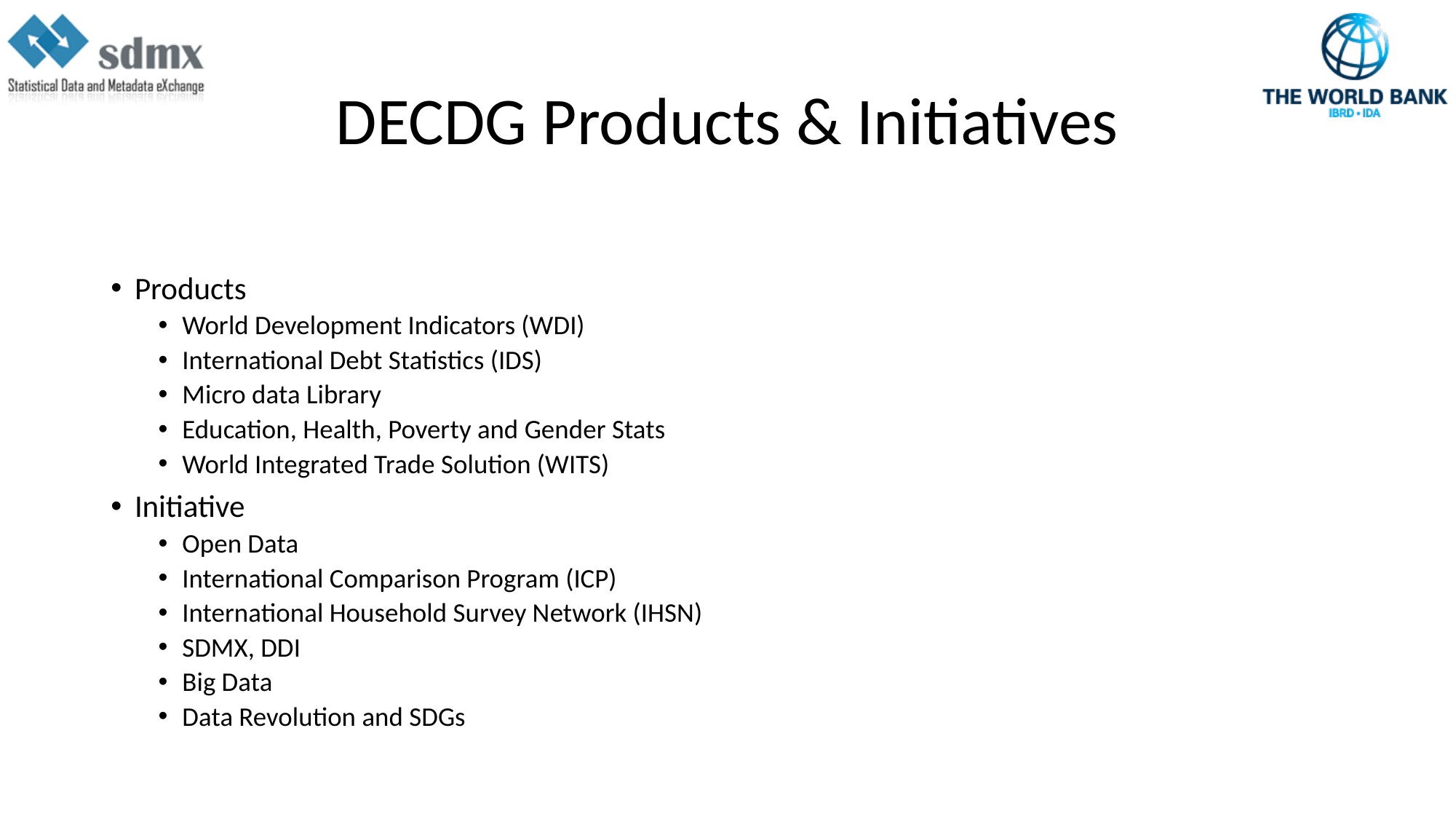

# DECDG Products & Initiatives

Products
World Development Indicators (WDI)
International Debt Statistics (IDS)
Micro data Library
Education, Health, Poverty and Gender Stats
World Integrated Trade Solution (WITS)
Initiative
Open Data
International Comparison Program (ICP)
International Household Survey Network (IHSN)
SDMX, DDI
Big Data
Data Revolution and SDGs